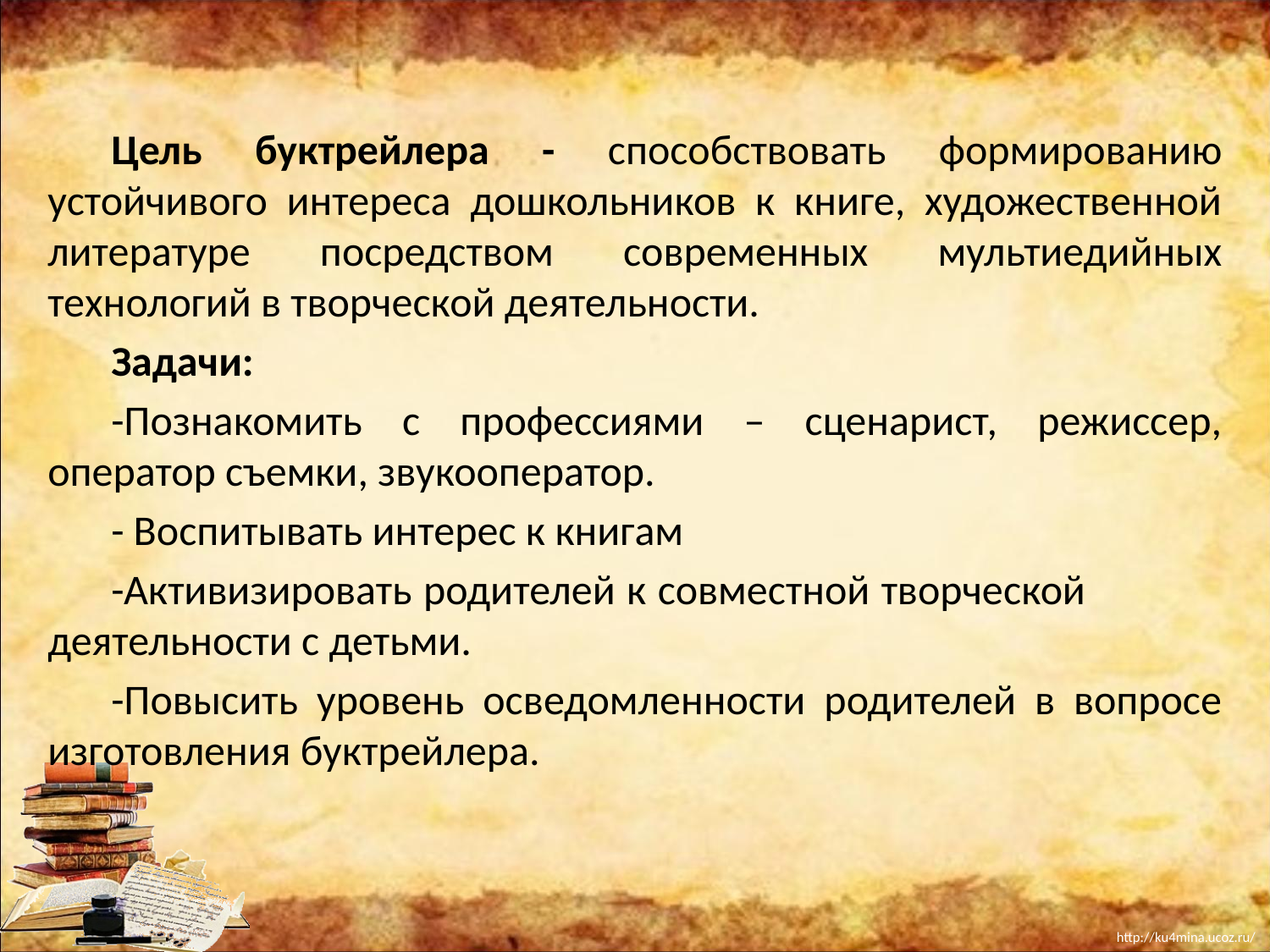

Цель буктрейлера - способствовать формированию устойчивого интереса дошкольников к книге, художественной литературе посредством современных мультиедийных технологий в творческой деятельности.
Задачи:
-Познакомить с профессиями – сценарист, режиссер, оператор съемки, звукооператор.
- Воспитывать интерес к книгам
-Активизировать родителей к совместной творческой             деятельности с детьми.
-Повысить уровень осведомленности родителей в вопросе изготовления буктрейлера.